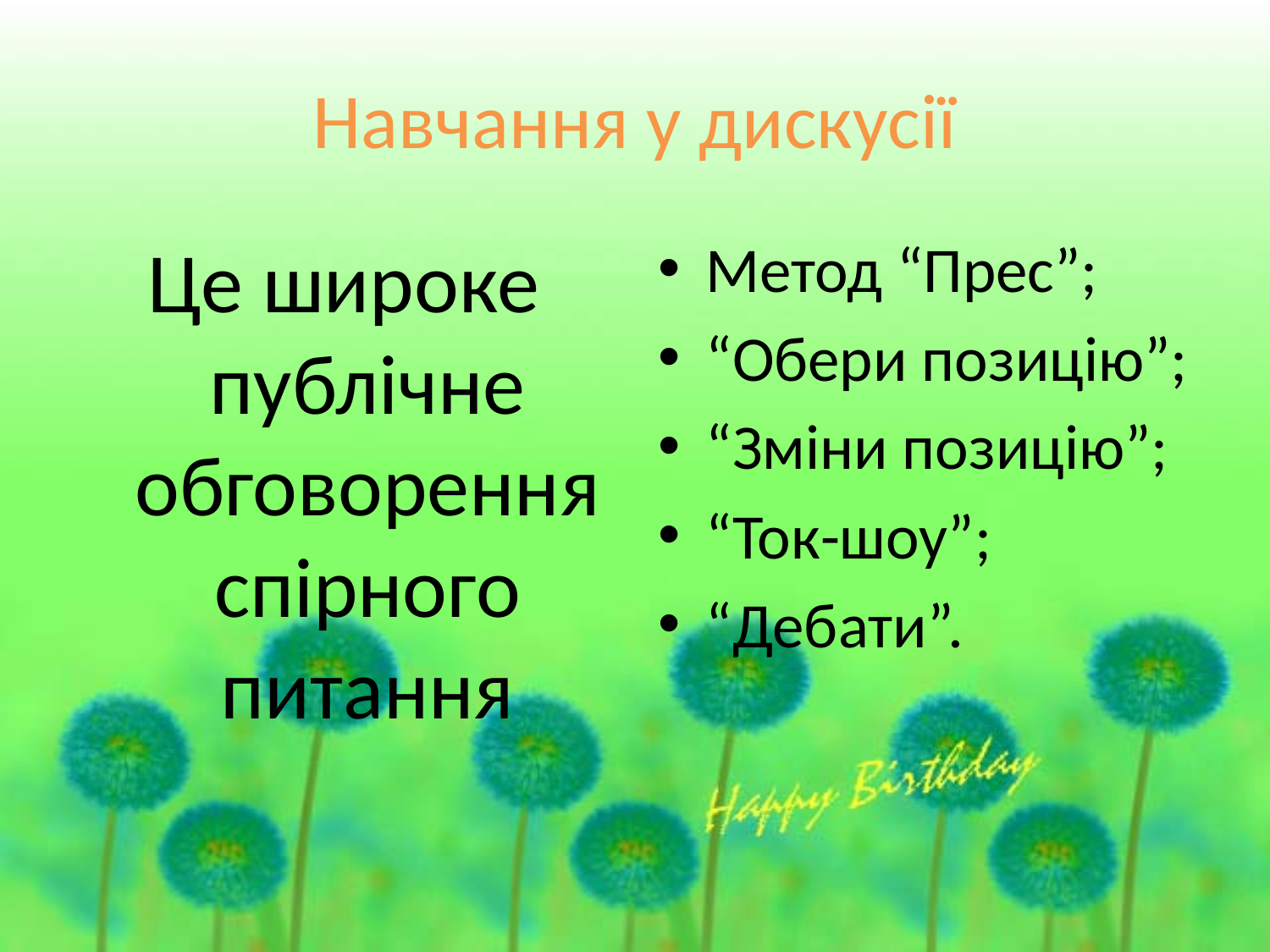

# Навчання у дискусії
Це широке публічне обговорення спірного питання
Метод “Прес”;
“Обери позицію”;
“Зміни позицію”;
“Ток-шоу”;
“Дебати”.